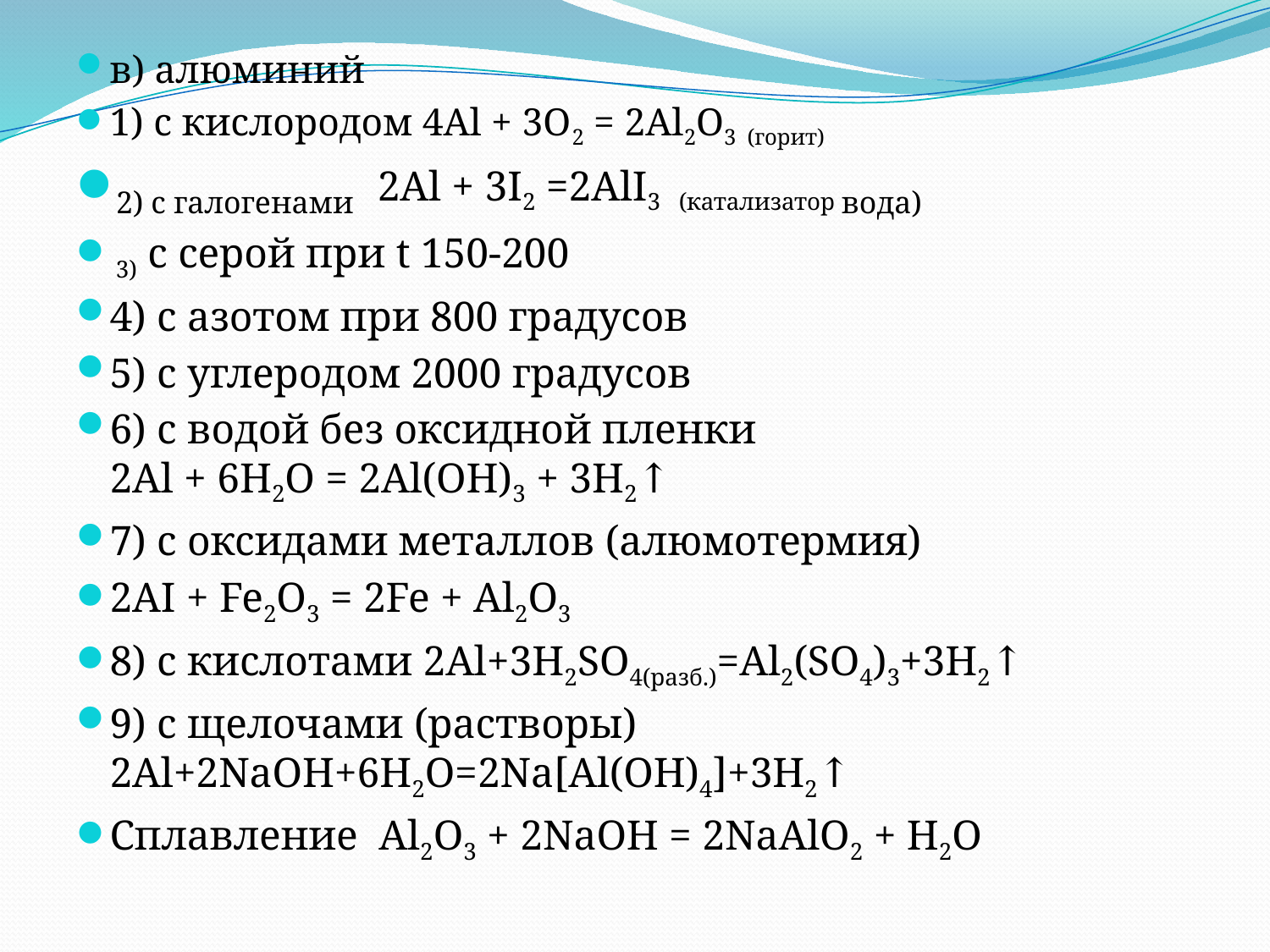

в) алюминий
1) с кислородом 4Аl + 3О2 = 2Аl2О3  (горит)
2) с галогенами   2Al + 3I2 =2AlI3   (катализатор вода)
 3) с серой при t 150-200
4) с азотом при 800 градусов
5) с углеродом 2000 градусов
6) с водой без оксидной пленки                                          2Al + 6H2O = 2Al(OH)3 + 3H2↑
7) с оксидами металлов (алюмотермия)
2AI + Fe2O3 = 2Fe + Аl2О3
8) с кислотами 2Аl+3Н2SO4(разб.)=Аl2(SO4)3+3H2↑
9) с щелочами (растворы) 2Al+2NaOH+6H2O=2Na[Al(OH)4]+3H2↑
Сплавление  Аl2О3 + 2NaOH = 2NaAlO2 + Н2О

#